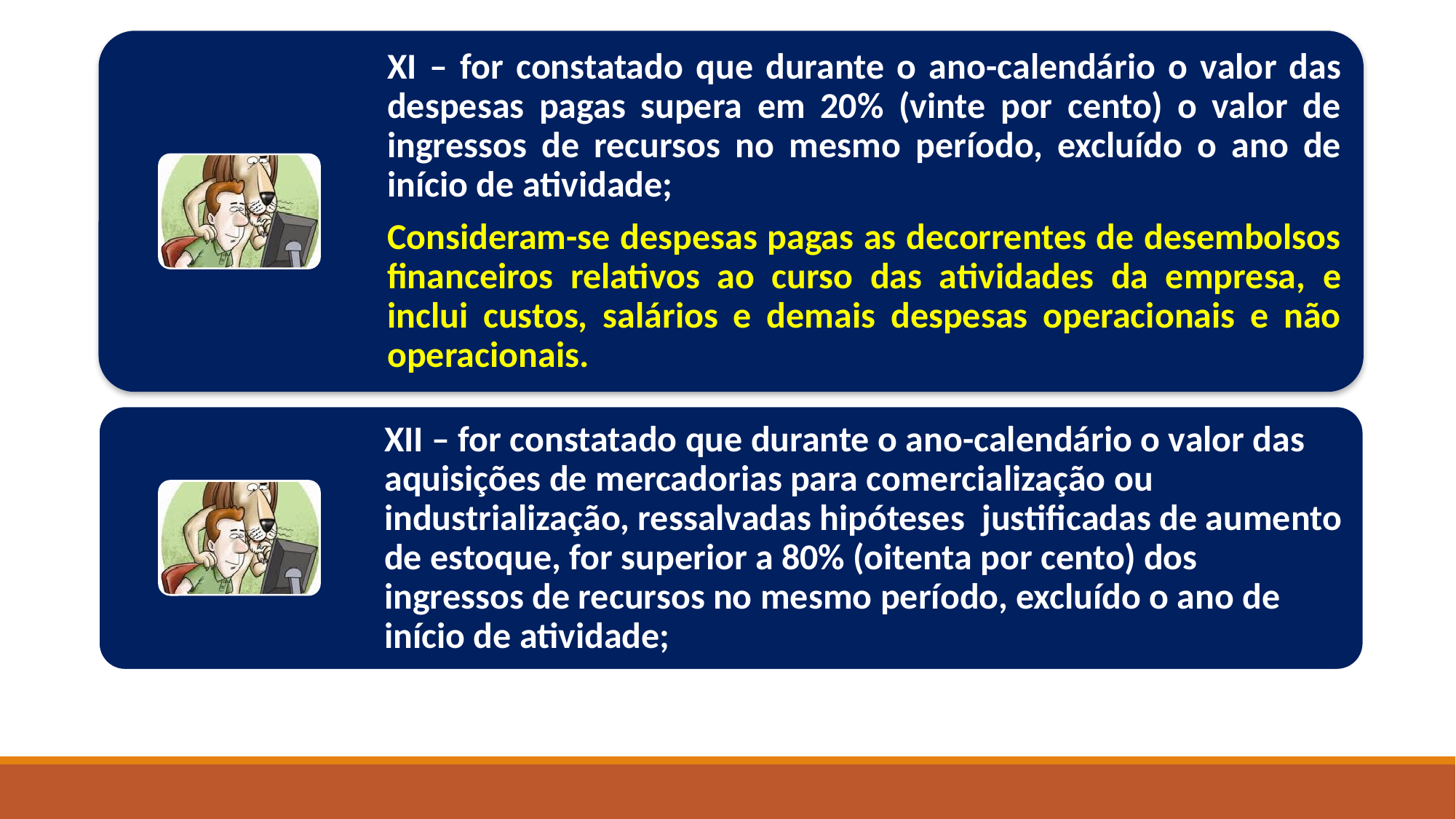

XI – for constatado que durante o ano-calendário o valor das despesas pagas supera em 20% (vinte por cento) o valor de ingressos de recursos no mesmo período, excluído o ano de início de atividade;
Consideram-se despesas pagas as decorrentes de desembolsos financeiros relativos ao curso das atividades da empresa, e inclui custos, salários e demais despesas operacionais e não operacionais.
XII – for constatado que durante o ano-calendário o valor das aquisições de mercadorias para comercialização ou industrialização, ressalvadas hipóteses  justificadas de aumento de estoque, for superior a 80% (oitenta por cento) dos ingressos de recursos no mesmo período, excluído o ano de início de atividade;